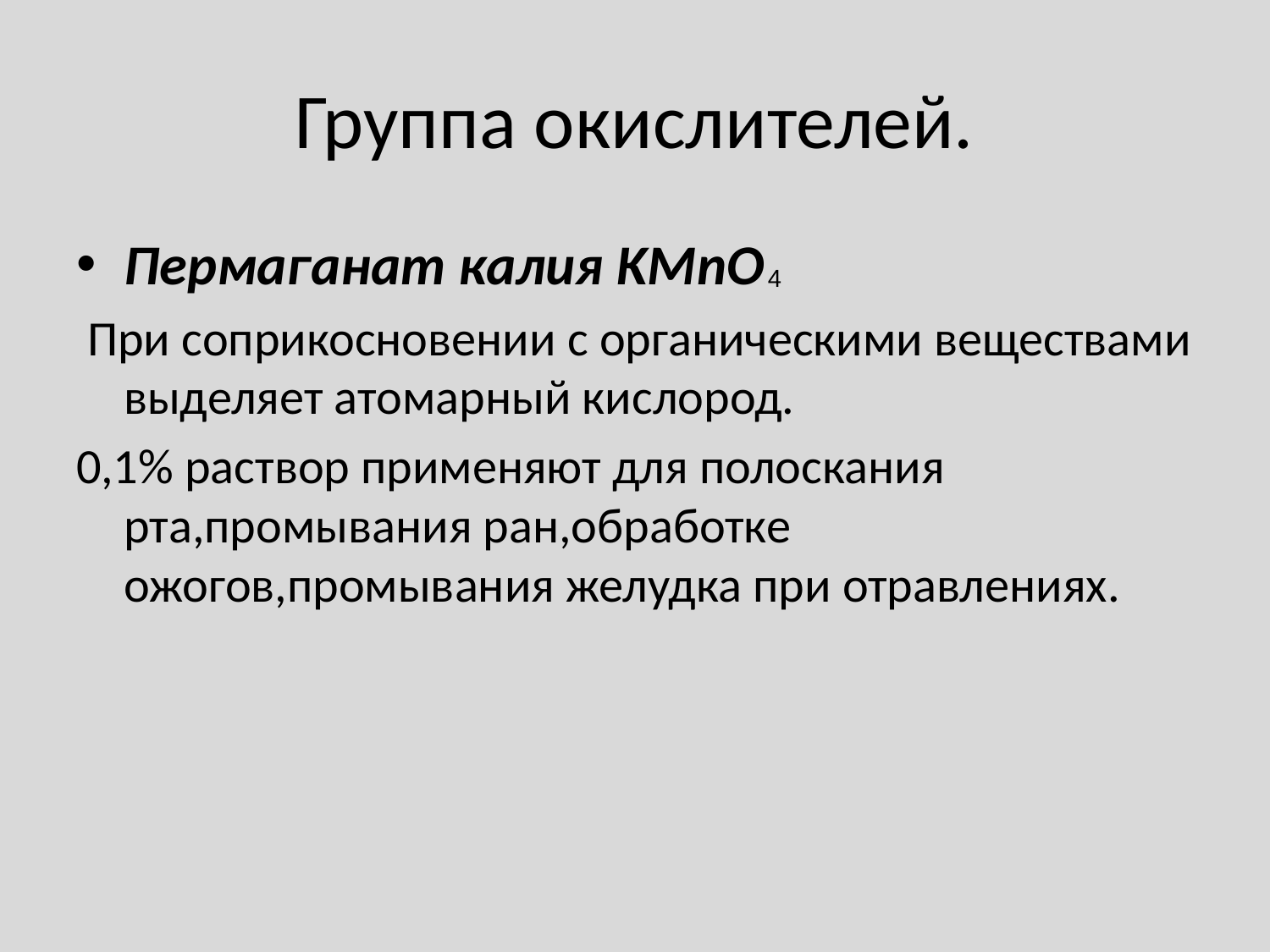

# Группа окислителей.
Пермаганат калия KMnO
 При соприкосновении с органическими веществами выделяет атомарный кислород.
0,1% раствор применяют для полоскания рта,промывания ран,обработке ожогов,промывания желудка при отравлениях.

4